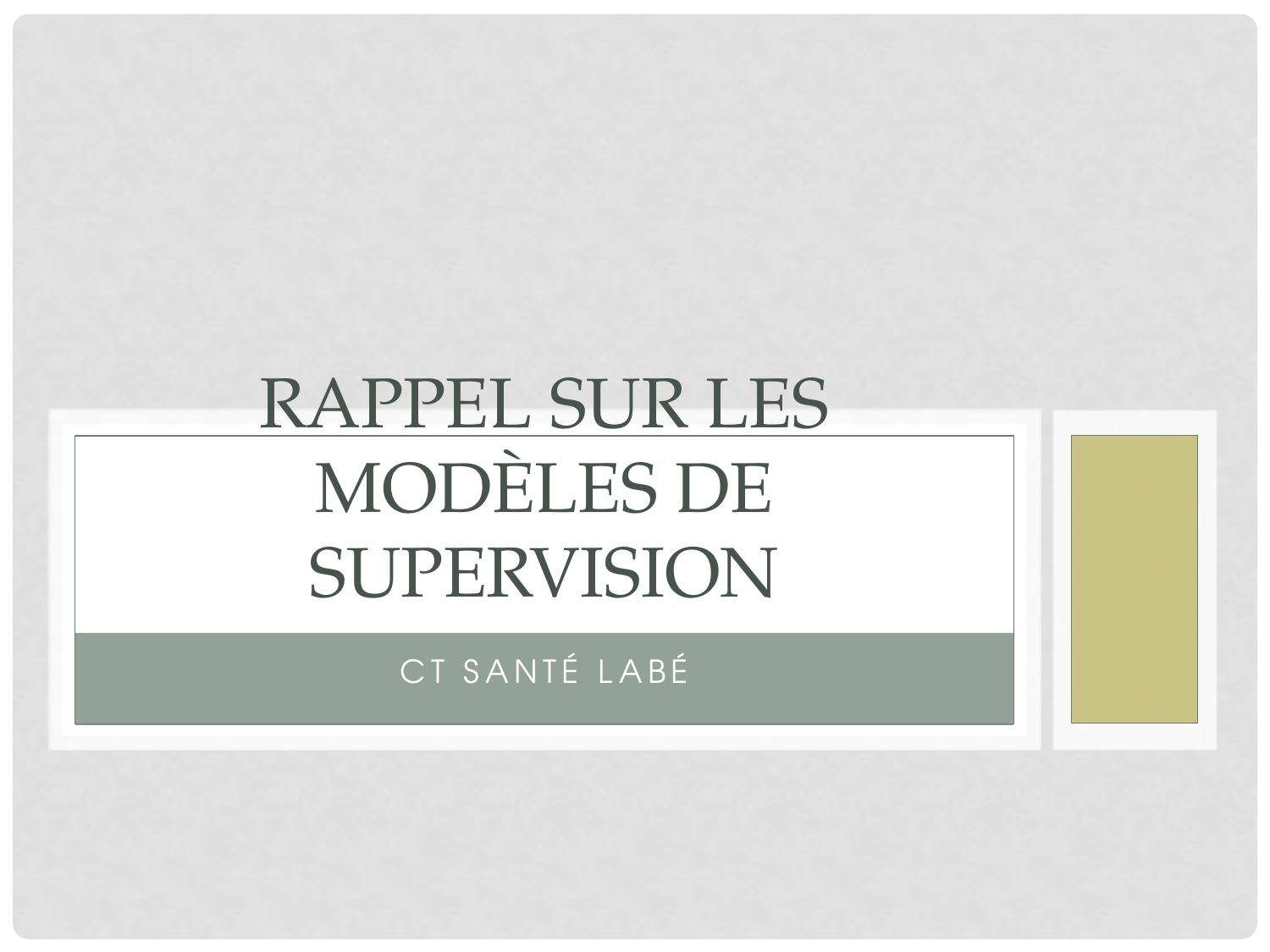

# Rappel sur les modèles de supervision
CT Santé Labé